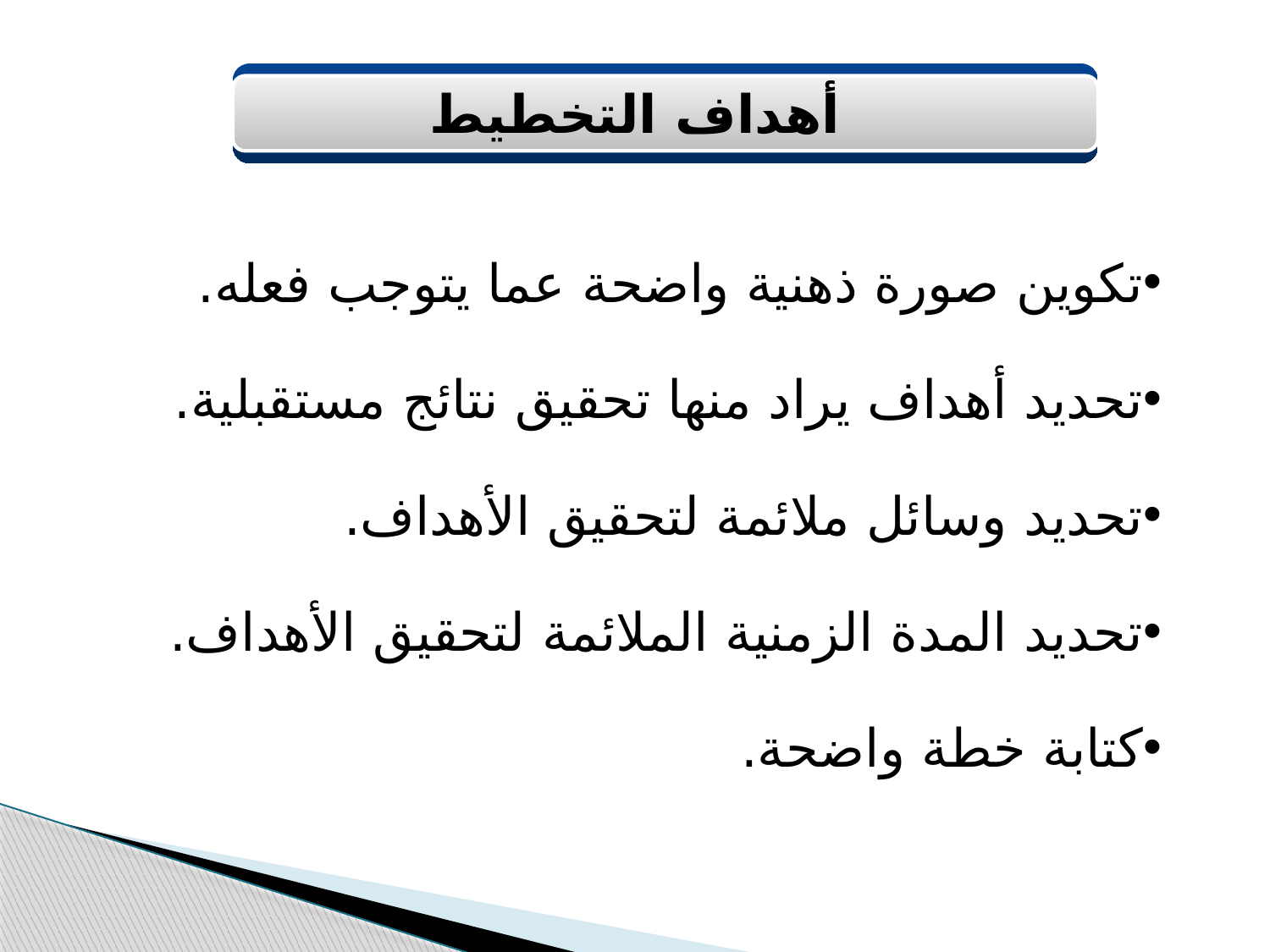

أهداف التخطيط
تكوين صورة ذهنية واضحة عما يتوجب فعله.
تحديد أهداف يراد منها تحقيق نتائج مستقبلية.
تحديد وسائل ملائمة لتحقيق الأهداف.
تحديد المدة الزمنية الملائمة لتحقيق الأهداف.
كتابة خطة واضحة.